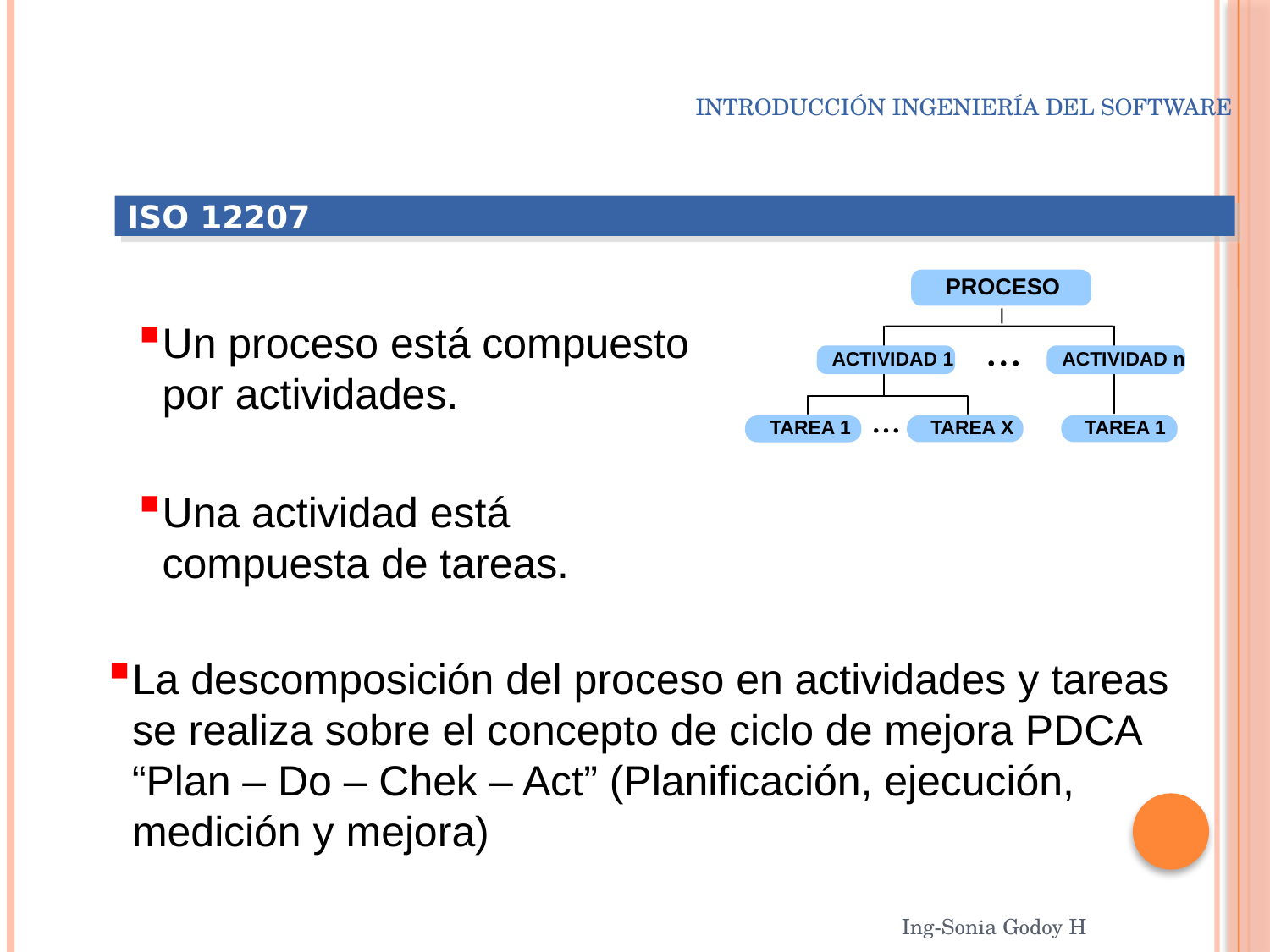

# Introducción Ingeniería del Software
ISO 12207

PROCESO

ACTIVIDAD 1
ACTIVIDAD n

• • •

TAREA 1
TAREA X
TAREA 1

• • •
Un proceso está compuesto por actividades.

Una actividad está compuesta de tareas.
La descomposición del proceso en actividades y tareas se realiza sobre el concepto de ciclo de mejora PDCA “Plan – Do – Chek – Act” (Planificación, ejecución, medición y mejora)
Ing-Sonia Godoy H